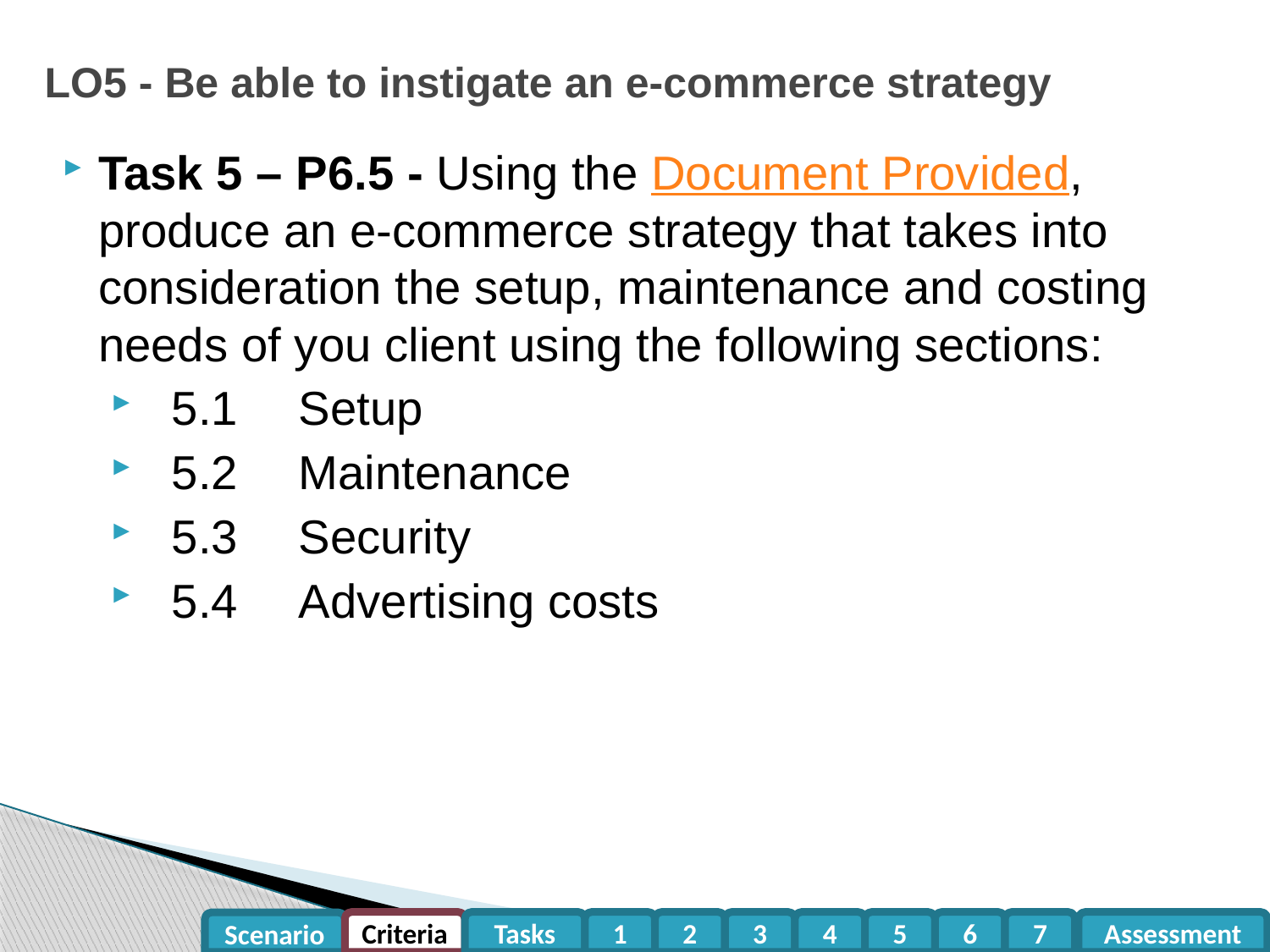

# LO5 - Be able to instigate an e-commerce strategy
Task 5 – P6.5 - Using the Document Provided, produce an e-commerce strategy that takes into consideration the setup, maintenance and costing needs of you client using the following sections:
5.1	Setup
5.2	Maintenance
5.3	Security
5.4	Advertising costs